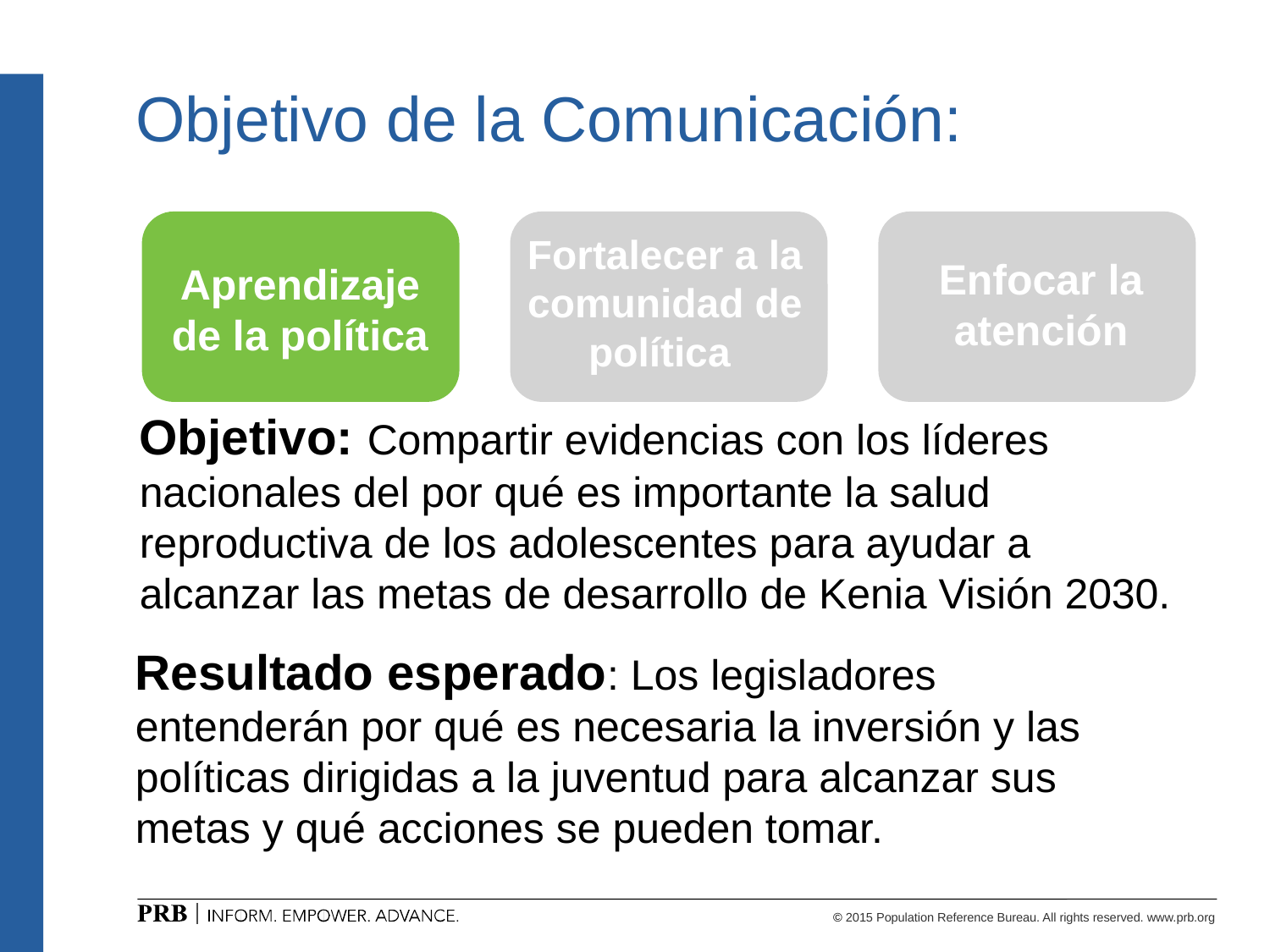

# Objetivo de la Comunicación:

Attention Focusing

Aprendizaje de la política

Fortalecer a la comunidad de política
Enfocar la atención
Objetivo: Compartir evidencias con los líderes nacionales del por qué es importante la salud reproductiva de los adolescentes para ayudar a alcanzar las metas de desarrollo de Kenia Visión 2030.
Resultado esperado: Los legisladores entenderán por qué es necesaria la inversión y las políticas dirigidas a la juventud para alcanzar sus metas y qué acciones se pueden tomar.